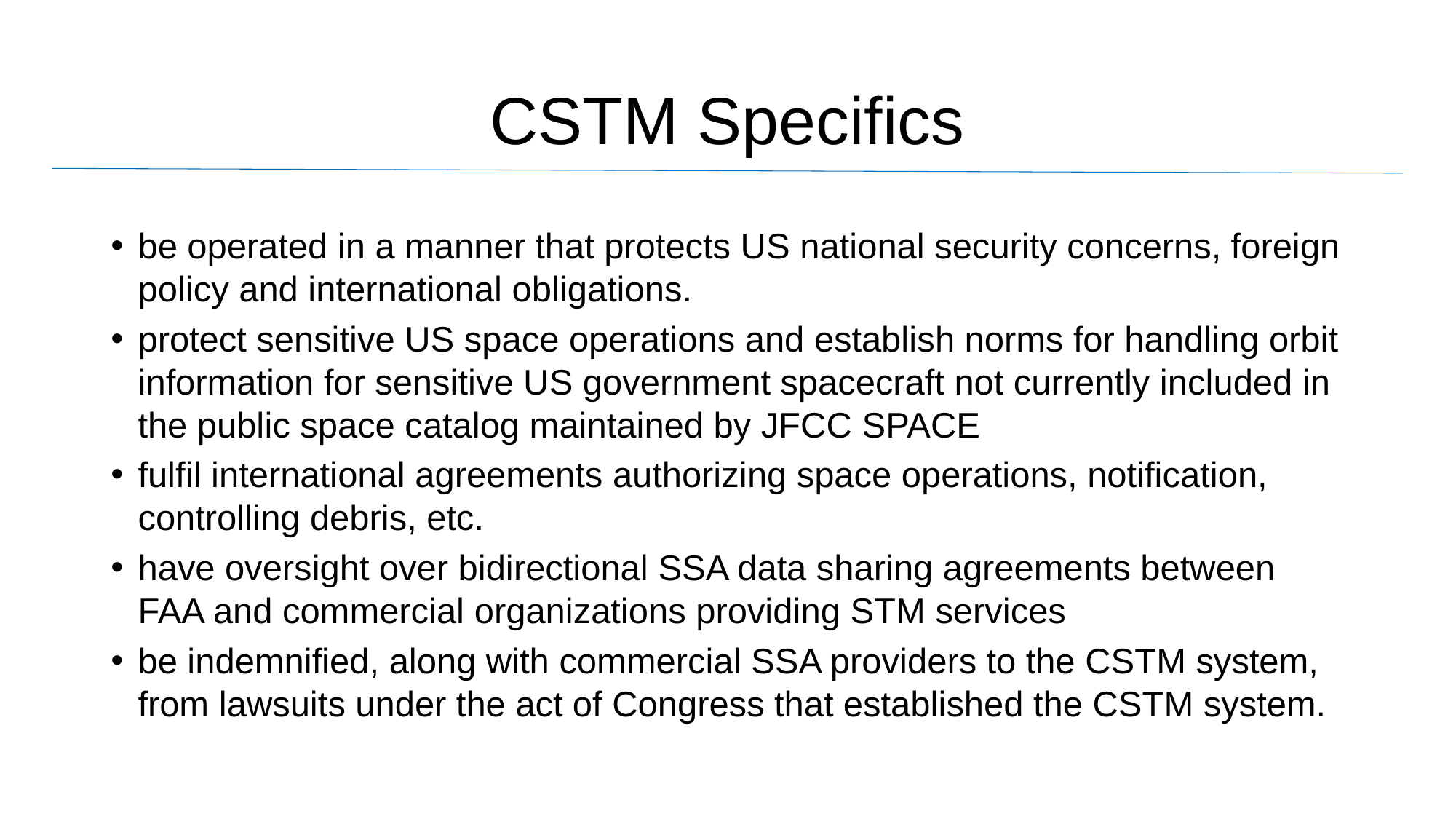

# CSTM Specifics
be operated in a manner that protects US national security concerns, foreign policy and international obligations.
protect sensitive US space operations and establish norms for handling orbit information for sensitive US government spacecraft not currently included in the public space catalog maintained by JFCC SPACE
fulfil international agreements authorizing space operations, notification, controlling debris, etc.
have oversight over bidirectional SSA data sharing agreements between FAA and commercial organizations providing STM services
be indemnified, along with commercial SSA providers to the CSTM system, from lawsuits under the act of Congress that established the CSTM system.